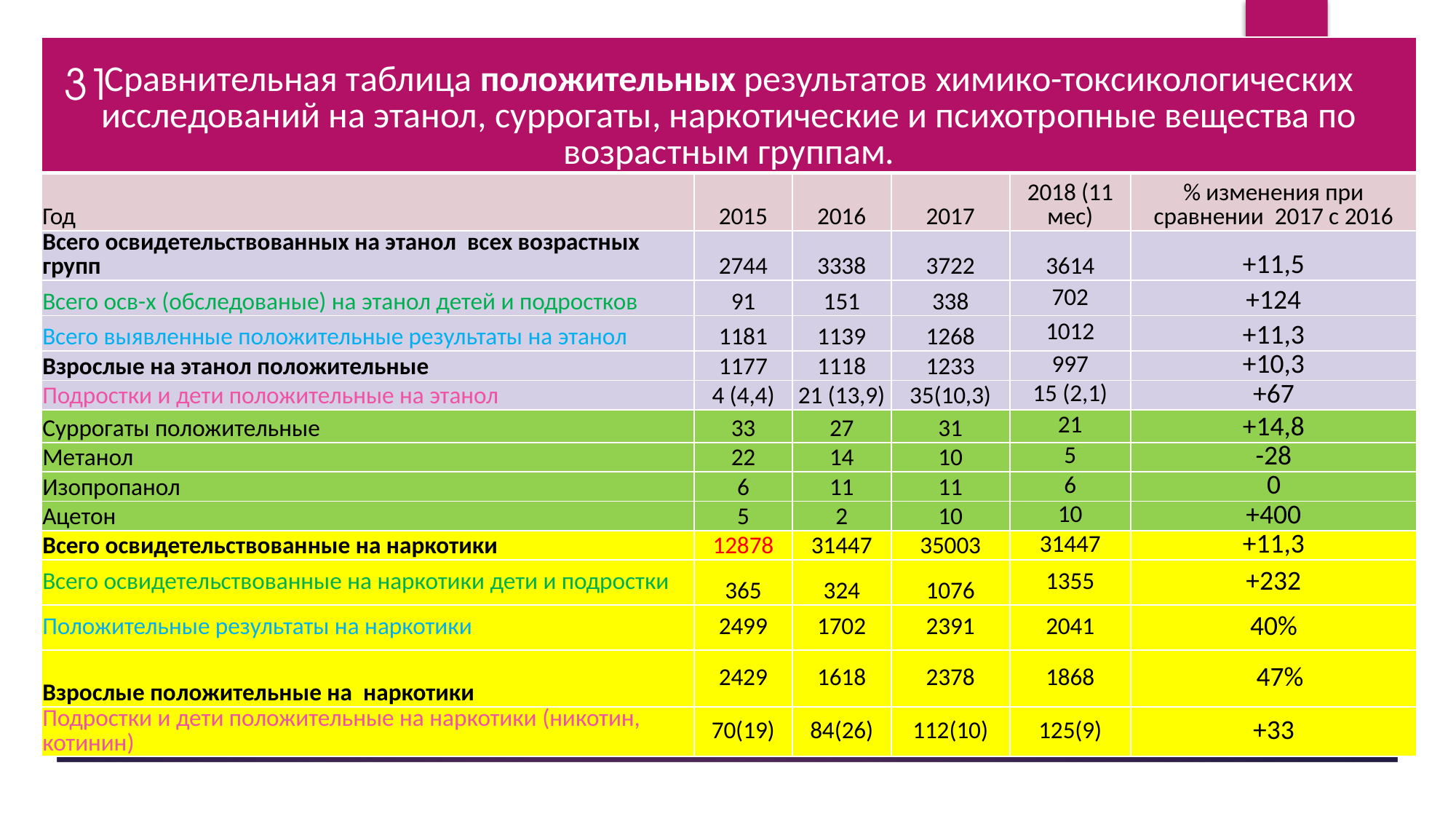

31
| Сравнительная таблица положительных результатов химико-токсикологических исследований на этанол, суррогаты, наркотические и психотропные вещества по возрастным группам. |  |  |  |  |  |
| --- | --- | --- | --- | --- | --- |
| Год | 2015 | 2016 | 2017 | 2018 (11 мес) | % изменения при сравнении 2017 с 2016 |
| Всего освидетельствованных на этанол всех возрастных групп | 2744 | 3338 | 3722 | 3614 | +11,5 |
| Всего осв-х (обследованые) на этанол детей и подростков | 91 | 151 | 338 | 702 | +124 |
| Всего выявленные положительные результаты на этанол | 1181 | 1139 | 1268 | 1012 | +11,3 |
| Взрослые на этанол положительные | 1177 | 1118 | 1233 | 997 | +10,3 |
| Подростки и дети положительные на этанол | 4 (4,4) | 21 (13,9) | 35(10,3) | 15 (2,1) | +67 |
| Суррогаты положительные | 33 | 27 | 31 | 21 | +14,8 |
| Метанол | 22 | 14 | 10 | 5 | -28 |
| Изопропанол | 6 | 11 | 11 | 6 | 0 |
| Ацетон | 5 | 2 | 10 | 10 | +400 |
| Всего освидетельствованные на наркотики | 12878 | 31447 | 35003 | 31447 | +11,3 |
| Всего освидетельствованные на наркотики дети и подростки | 365 | 324 | 1076 | 1355 | +232 |
| Положительные результаты на наркотики | 2499 | 1702 | 2391 | 2041 | 40% |
| Взрослые положительные на наркотики | 2429 | 1618 | 2378 | 1868 | 47% |
| Подростки и дети положительные на наркотики (никотин, котинин) | 70(19) | 84(26) | 112(10) | 125(9) | +33 |
#